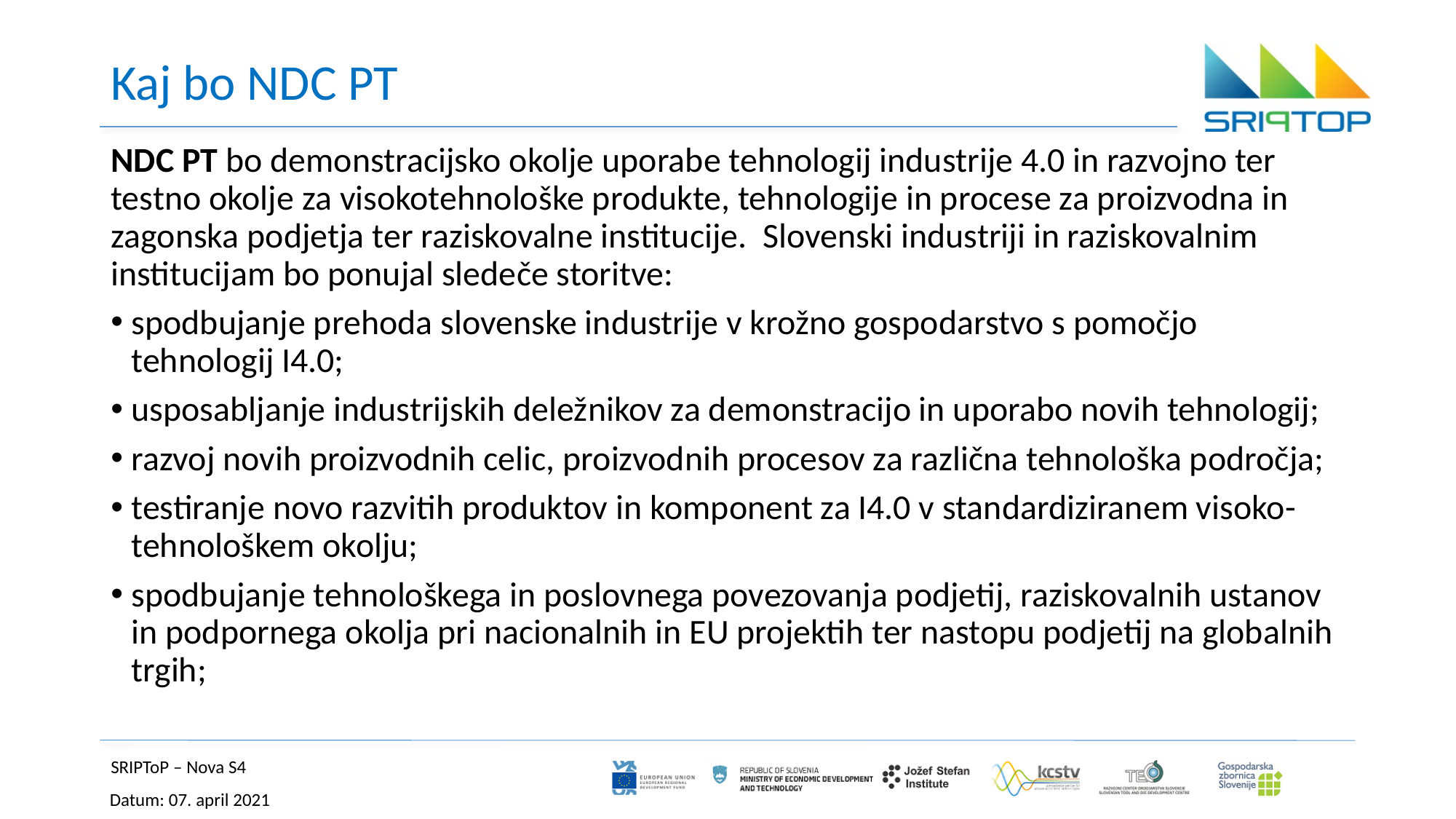

# Kaj bo NDC PT
NDC PT bo demonstracijsko okolje uporabe tehnologij industrije 4.0 in razvojno ter testno okolje za visokotehnološke produkte, tehnologije in procese za proizvodna in zagonska podjetja ter raziskovalne institucije.  Slovenski industriji in raziskovalnim institucijam bo ponujal sledeče storitve:
spodbujanje prehoda slovenske industrije v krožno gospodarstvo s pomočjo tehnologij I4.0;
usposabljanje industrijskih deležnikov za demonstracijo in uporabo novih tehnologij;
razvoj novih proizvodnih celic, proizvodnih procesov za različna tehnološka področja;
testiranje novo razvitih produktov in komponent za I4.0 v standardiziranem visoko-tehnološkem okolju;
spodbujanje tehnološkega in poslovnega povezovanja podjetij, raziskovalnih ustanov in podpornega okolja pri nacionalnih in EU projektih ter nastopu podjetij na globalnih trgih;